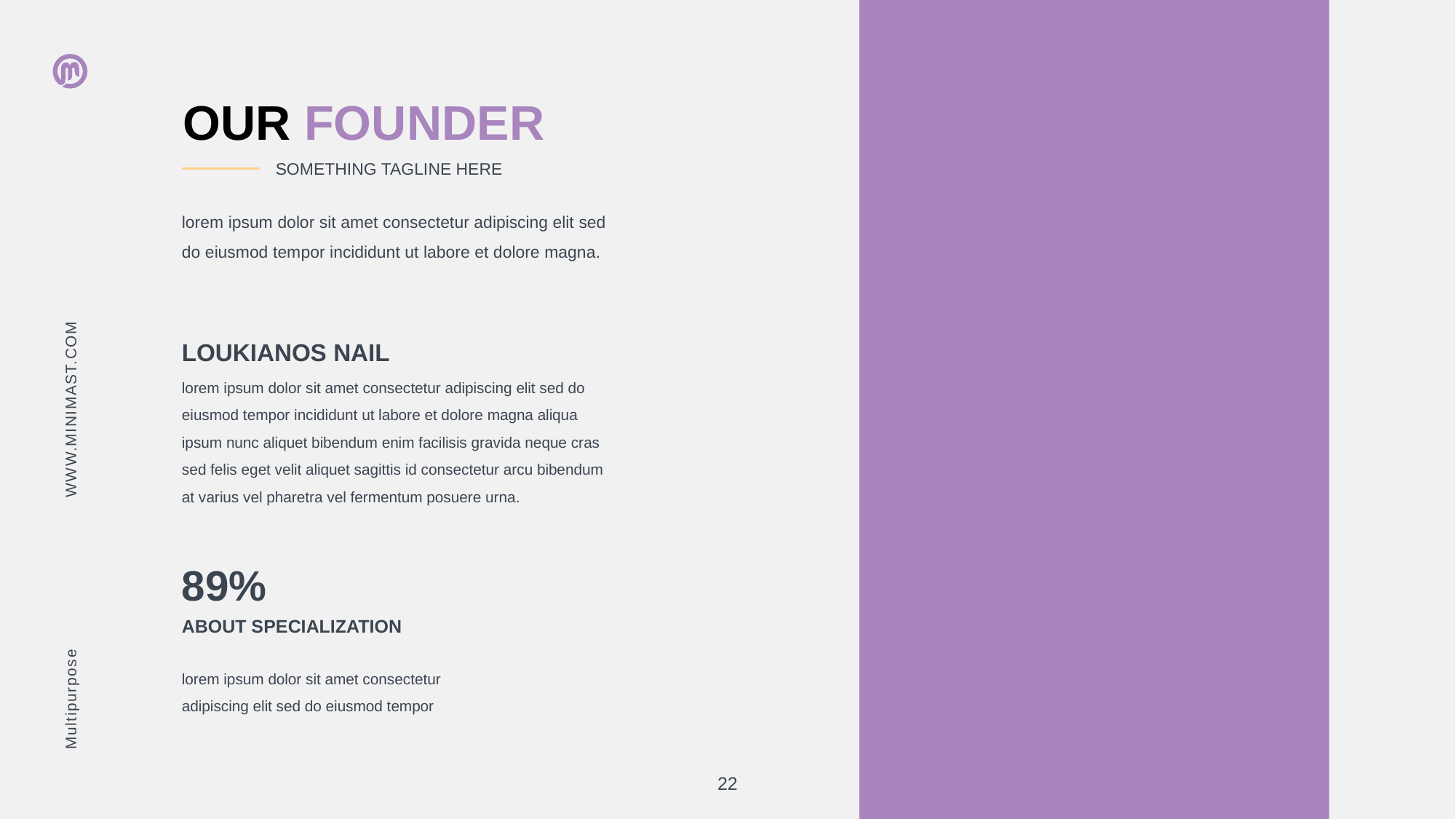

WWW.MINIMAST.COM
Multipurpose
OUR FOUNDER
SOMETHING TAGLINE HERE

lorem ipsum dolor sit amet consectetur adipiscing elit sed do eiusmod tempor incididunt ut labore et dolore magna.
LOUKIANOS NAIL
lorem ipsum dolor sit amet consectetur adipiscing elit sed do eiusmod tempor incididunt ut labore et dolore magna aliqua ipsum nunc aliquet bibendum enim facilisis gravida neque cras sed felis eget velit aliquet sagittis id consectetur arcu bibendum at varius vel pharetra vel fermentum posuere urna.
89%
ABOUT SPECIALIZATION
lorem ipsum dolor sit amet consectetur adipiscing elit sed do eiusmod tempor